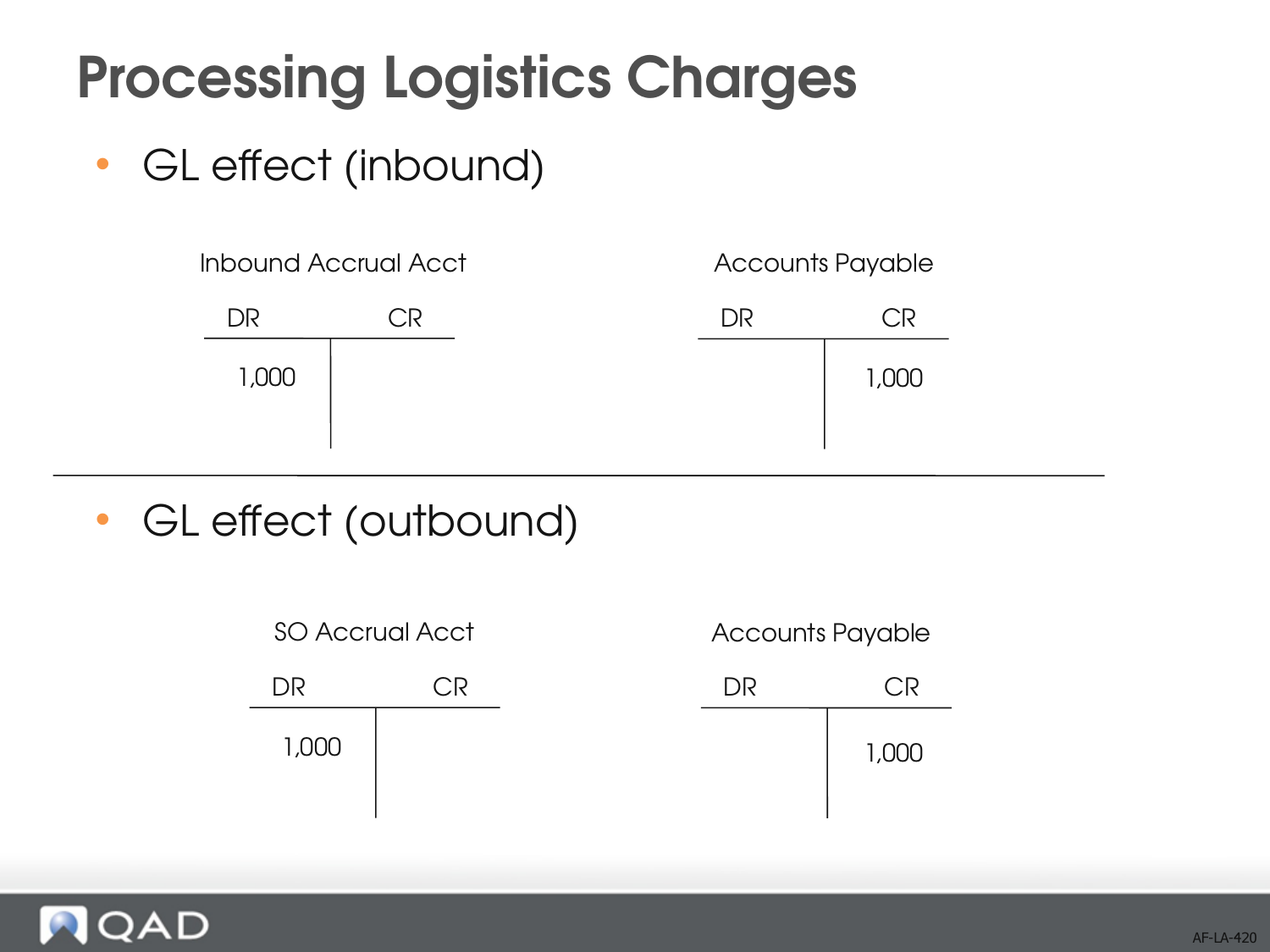

# Processing Logistics Charges
GL effect (inbound)

GL effect (outbound)

Inbound Accrual Acct
Accounts Payable
DR	     CR
DR	     CR

1,000
1,000

SO Accrual Acct
Accounts Payable
DR	     CR

DR	     CR

1,000
1,000
AF-LA-420